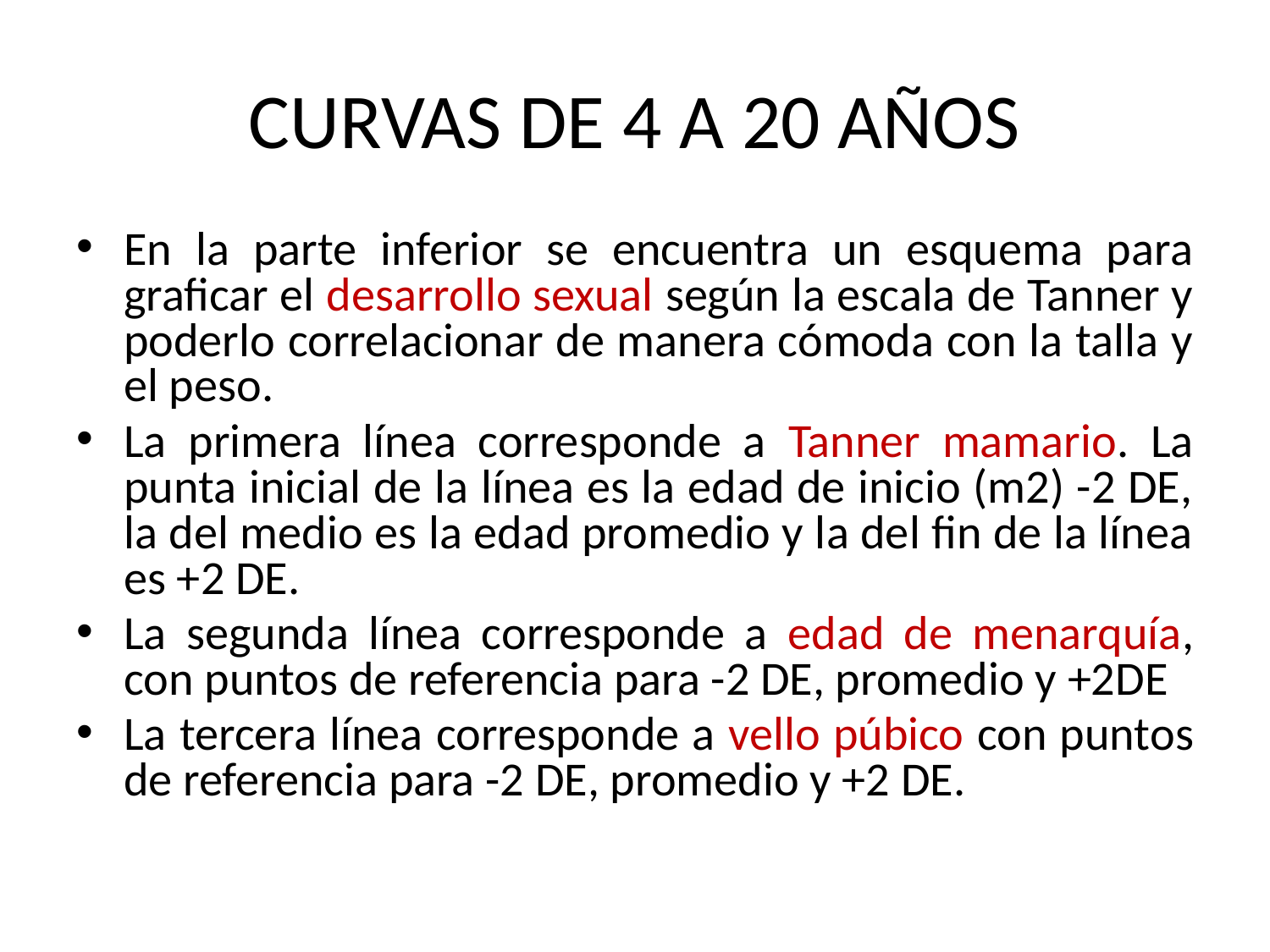

# CURVAS DE 4 A 20 AÑOS
En la parte inferior se encuentra un esquema para graficar el desarrollo sexual según la escala de Tanner y poderlo correlacionar de manera cómoda con la talla y el peso.
La primera línea corresponde a Tanner mamario. La punta inicial de la línea es la edad de inicio (m2) -2 DE, la del medio es la edad promedio y la del fin de la línea es +2 DE.
La segunda línea corresponde a edad de menarquía, con puntos de referencia para -2 DE, promedio y +2DE
La tercera línea corresponde a vello púbico con puntos de referencia para -2 DE, promedio y +2 DE.